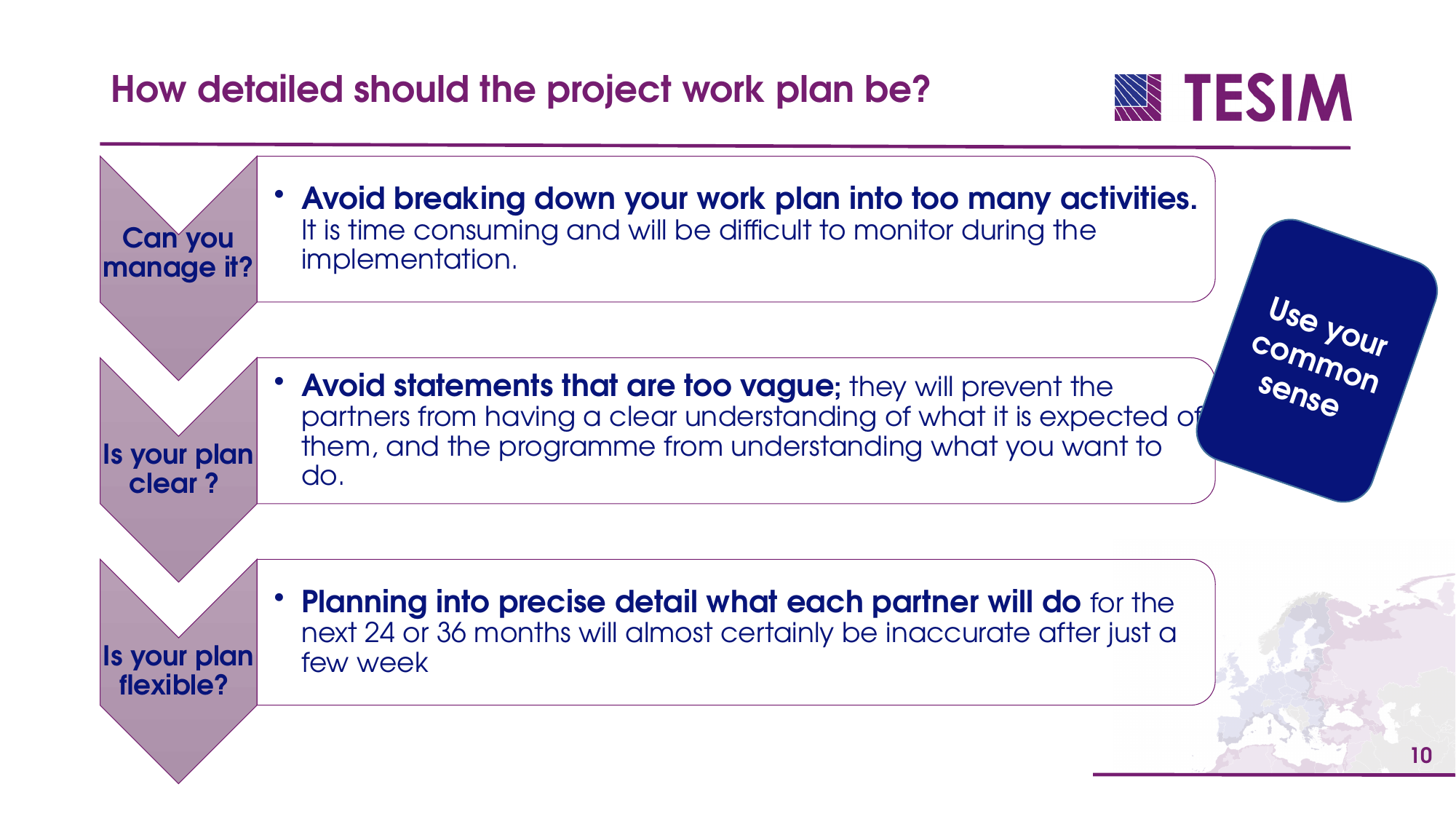

How detailed should the project work plan be?
Can you manage it?
Avoid breaking down your work plan into too many activities. It is time consuming and will be difficult to monitor during the implementation.
Is your plan clear ?
Avoid statements that are too vague; they will prevent the partners from having a clear understanding of what it is expected of them, and the programme from understanding what you want to do.
Is your plan flexible?
Planning into precise detail what each partner will do for the next 24 or 36 months will almost certainly be inaccurate after just a few week
Use your common sense